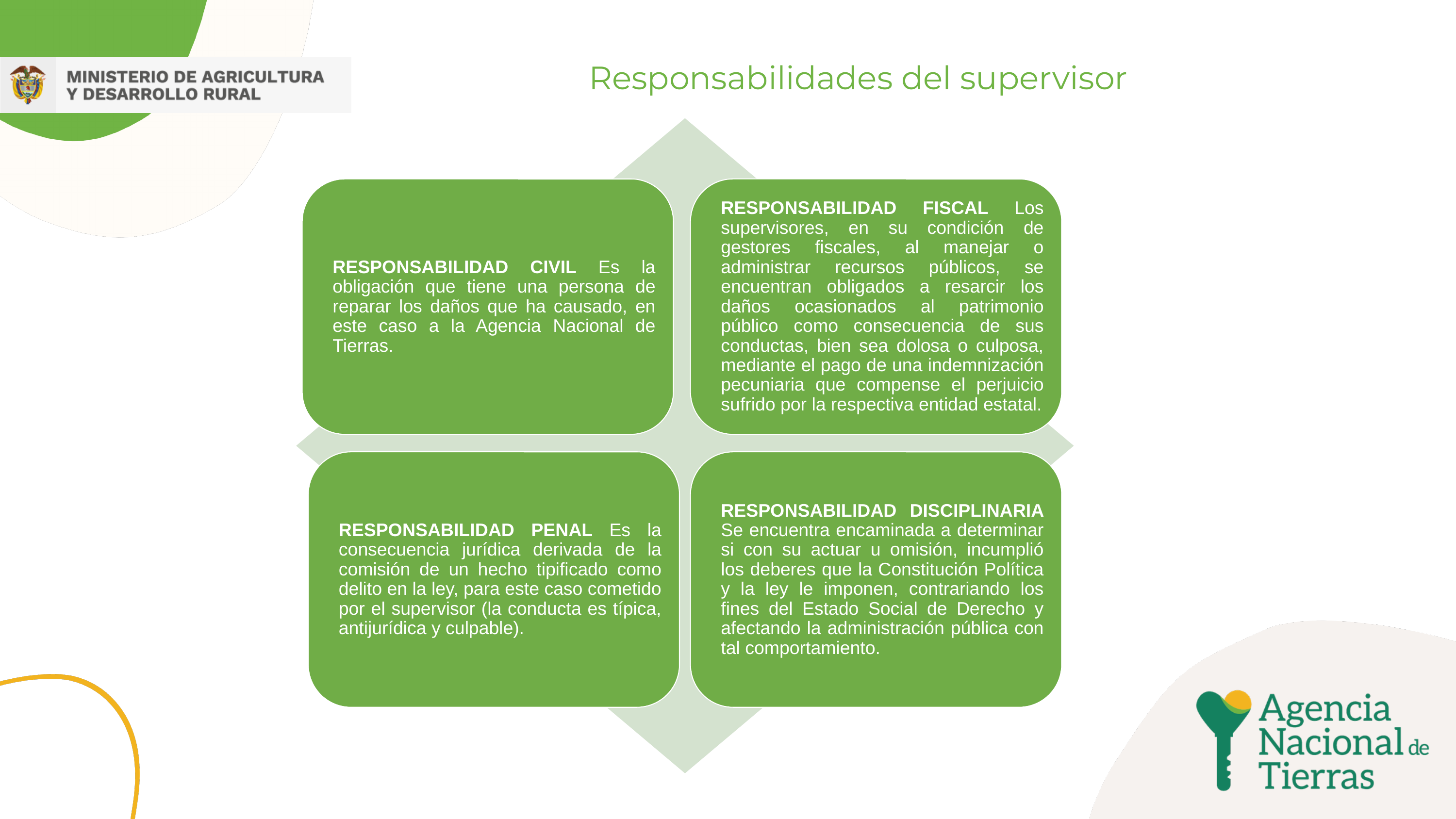

# Responsabilidades del supervisor
RESPONSABILIDAD CIVIL Es la obligación que tiene una persona de reparar los daños que ha causado, en este caso a la Agencia Nacional de Tierras.
RESPONSABILIDAD FISCAL Los supervisores, en su condición de gestores fiscales, al manejar o administrar recursos públicos, se encuentran obligados a resarcir los daños ocasionados al patrimonio público como consecuencia de sus conductas, bien sea dolosa o culposa, mediante el pago de una indemnización pecuniaria que compense el perjuicio sufrido por la respectiva entidad estatal.
RESPONSABILIDAD PENAL Es la consecuencia jurídica derivada de la comisión de un hecho tipificado como delito en la ley, para este caso cometido por el supervisor (la conducta es típica, antijurídica y culpable).
RESPONSABILIDAD DISCIPLINARIA Se encuentra encaminada a determinar si con su actuar u omisión, incumplió los deberes que la Constitución Política y la ley le imponen, contrariando los fines del Estado Social de Derecho y afectando la administración pública con tal comportamiento.